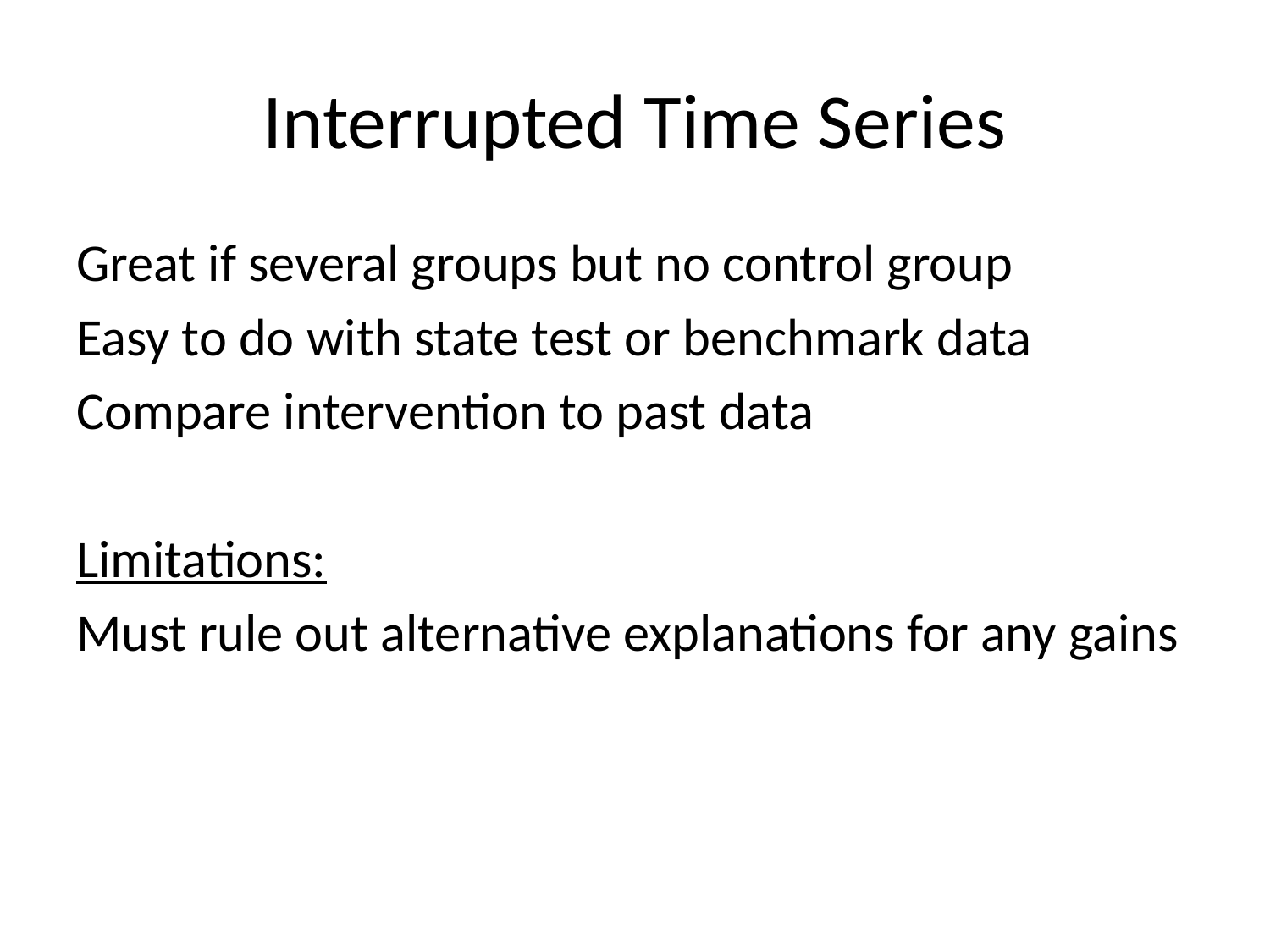

# Interrupted Time Series
Great if several groups but no control group
Easy to do with state test or benchmark data
Compare intervention to past data

Limitations:
Must rule out alternative explanations for any gains